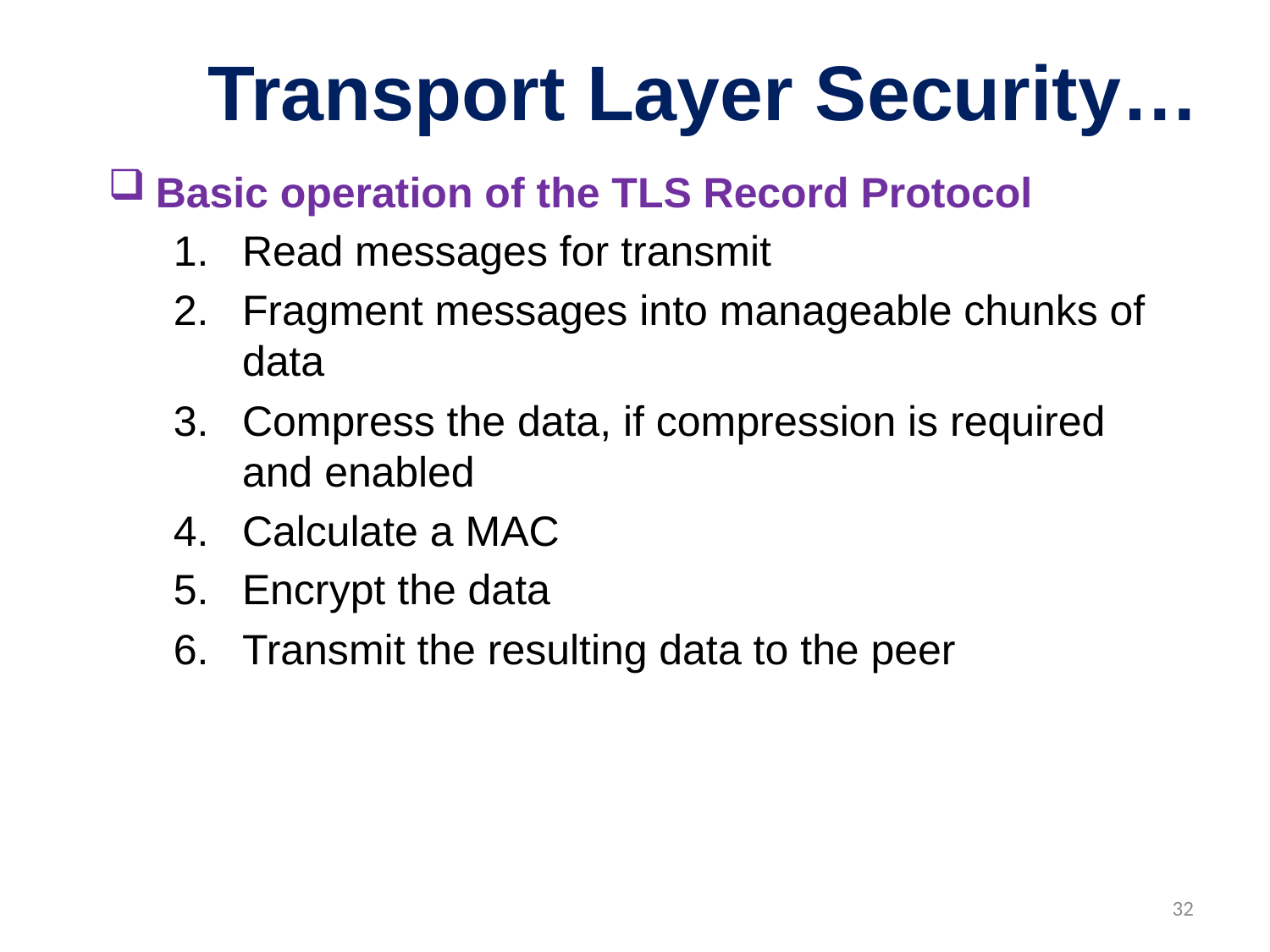

# Transport Layer Security…
Basic operation of the TLS Record Protocol
Read messages for transmit
Fragment messages into manageable chunks of data
Compress the data, if compression is required and enabled
Calculate a MAC
Encrypt the data
Transmit the resulting data to the peer

32